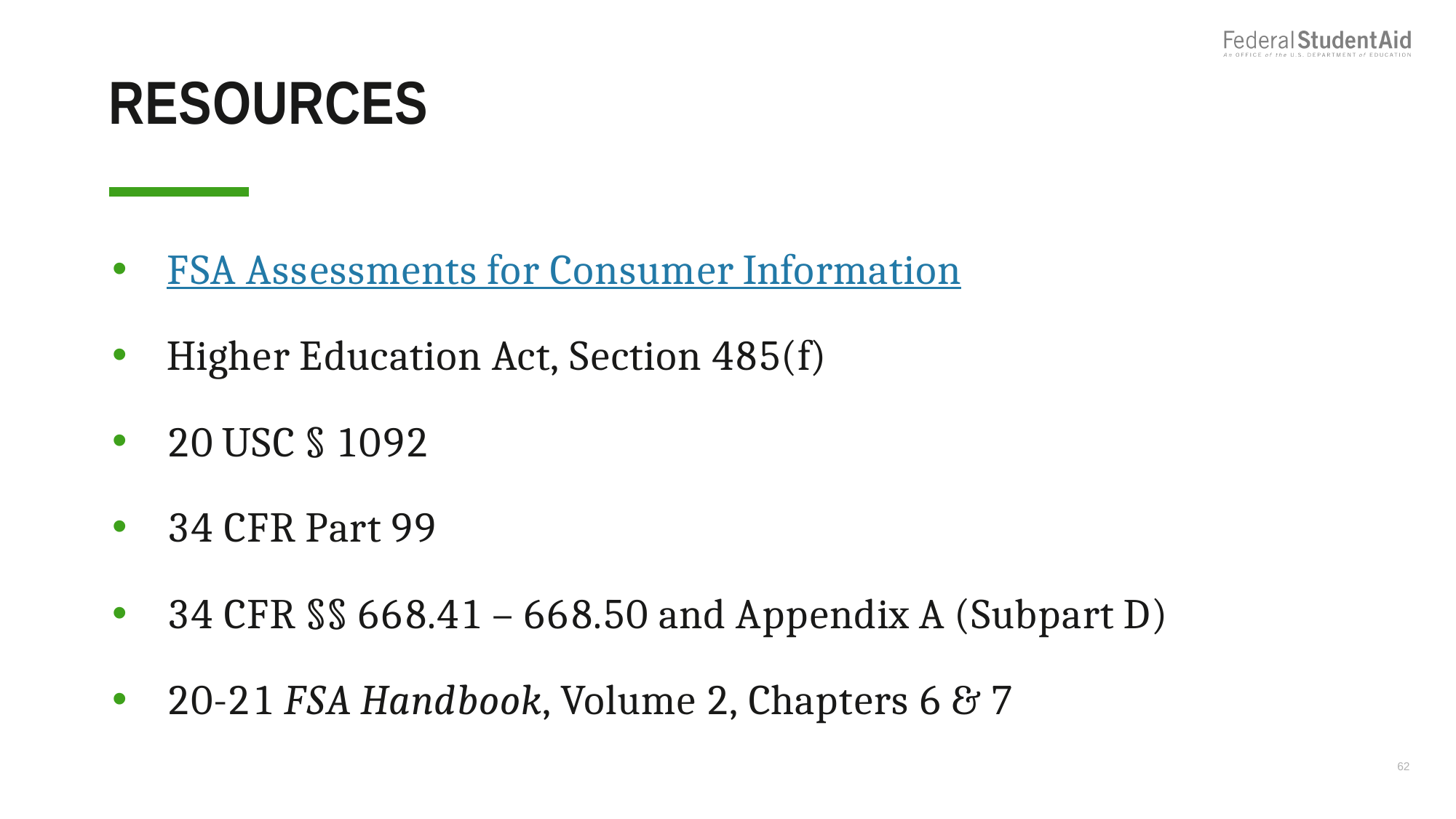

# Resources
FSA Assessments for Consumer Information

Higher Education Act, Section 485(f)

20 USC § 1092

34 CFR Part 99

34 CFR §§ 668.41 – 668.50 and Appendix A (Subpart D)

20-21 FSA Handbook, Volume 2, Chapters 6 & 7

62